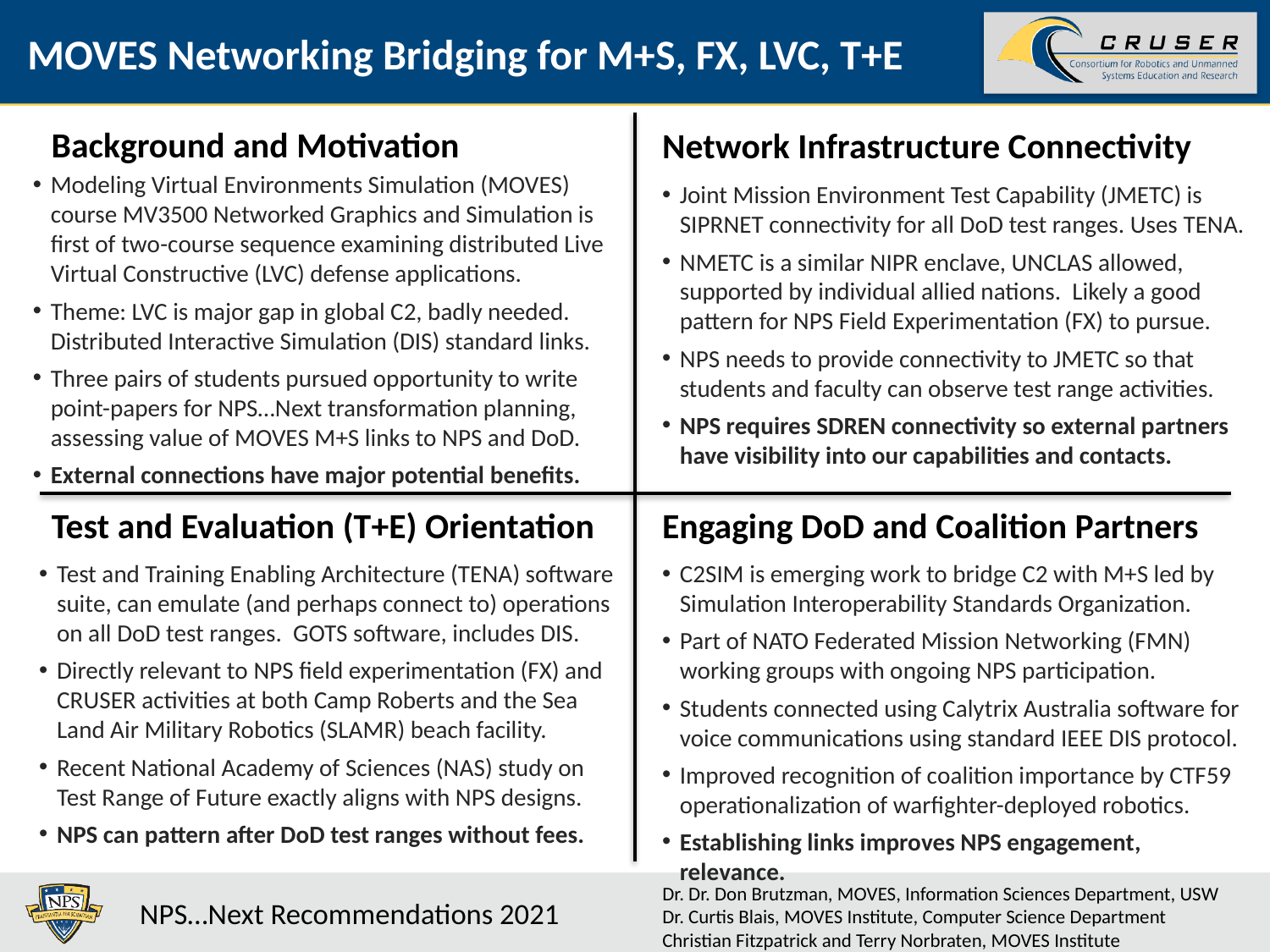

MOVES Networking Bridging for M+S, FX, LVC, T+E
Modeling Virtual Environments Simulation (MOVES) course MV3500 Networked Graphics and Simulation is first of two-course sequence examining distributed Live Virtual Constructive (LVC) defense applications.
Theme: LVC is major gap in global C2, badly needed. Distributed Interactive Simulation (DIS) standard links.
Three pairs of students pursued opportunity to write point-papers for NPS…Next transformation planning, assessing value of MOVES M+S links to NPS and DoD.
External connections have major potential benefits.

Joint Mission Environment Test Capability (JMETC) is SIPRNET connectivity for all DoD test ranges. Uses TENA.
NMETC is a similar NIPR enclave, UNCLAS allowed, supported by individual allied nations.  Likely a good pattern for NPS Field Experimentation (FX) to pursue.
NPS needs to provide connectivity to JMETC so that students and faculty can observe test range activities.
NPS requires SDREN connectivity so external partners have visibility into our capabilities and contacts.

Test and Training Enabling Architecture (TENA) software suite, can emulate (and perhaps connect to) operations on all DoD test ranges.  GOTS software, includes DIS.
Directly relevant to NPS field experimentation (FX) and CRUSER activities at both Camp Roberts and the Sea Land Air Military Robotics (SLAMR) beach facility.
Recent National Academy of Sciences (NAS) study on Test Range of Future exactly aligns with NPS designs.
NPS can pattern after DoD test ranges without fees.

C2SIM is emerging work to bridge C2 with M+S led by Simulation Interoperability Standards Organization.
Part of NATO Federated Mission Networking (FMN) working groups with ongoing NPS participation.
Students connected using Calytrix Australia software for voice communications using standard IEEE DIS protocol.
Improved recognition of coalition importance by CTF59 operationalization of warfighter-deployed robotics.
Establishing links improves NPS engagement, relevance.

Dr. Dr. Don Brutzman, MOVES, Information Sciences Department, USW
Dr. Curtis Blais, MOVES Institute, Computer Science Department
Christian Fitzpatrick and Terry Norbraten, MOVES Institute